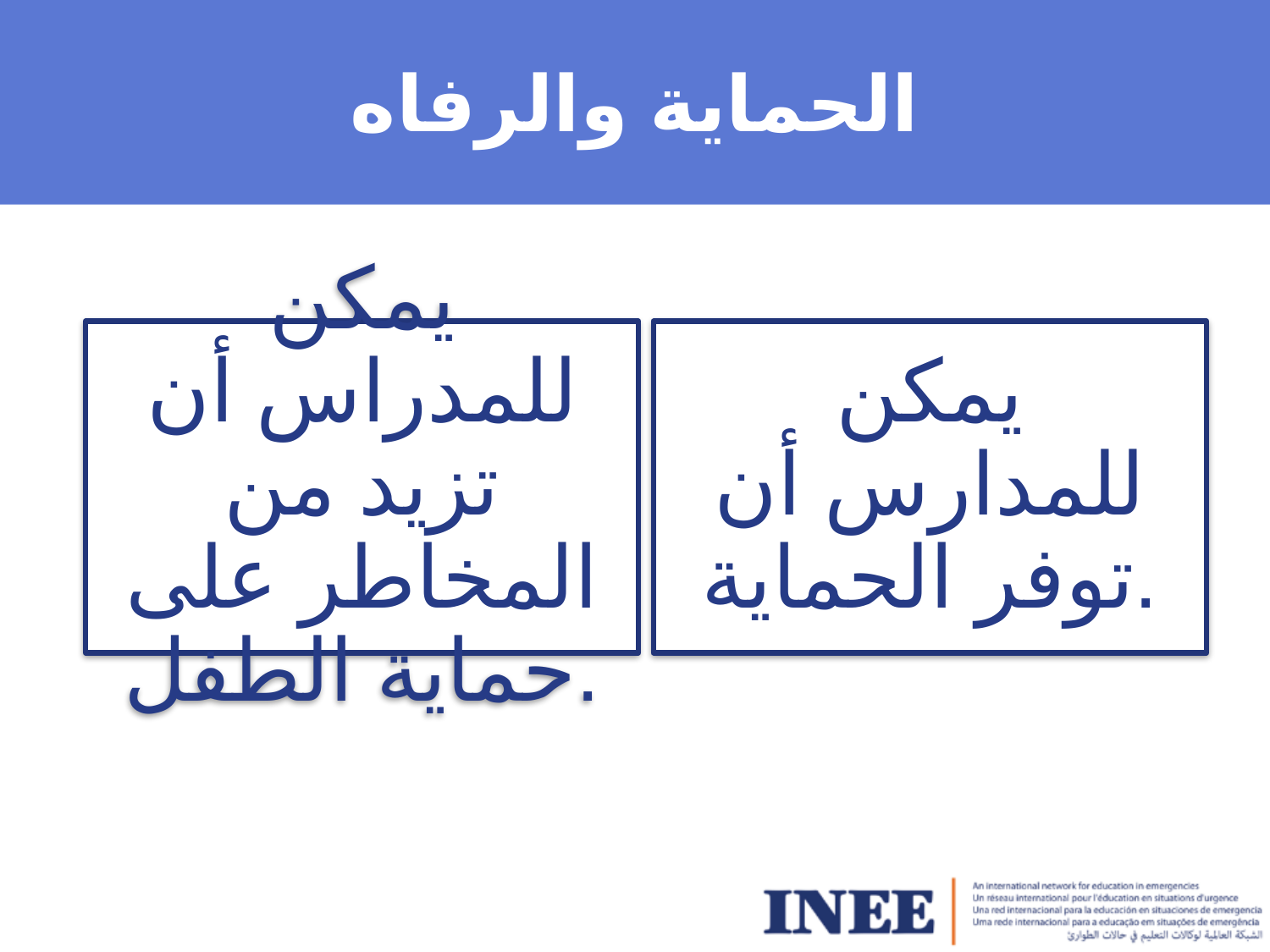

# الحماية والرفاه
يمكن للمدارس أن توفر الحماية.
يمكن للمدراس أن تزيد من المخاطر على حماية الطفل.